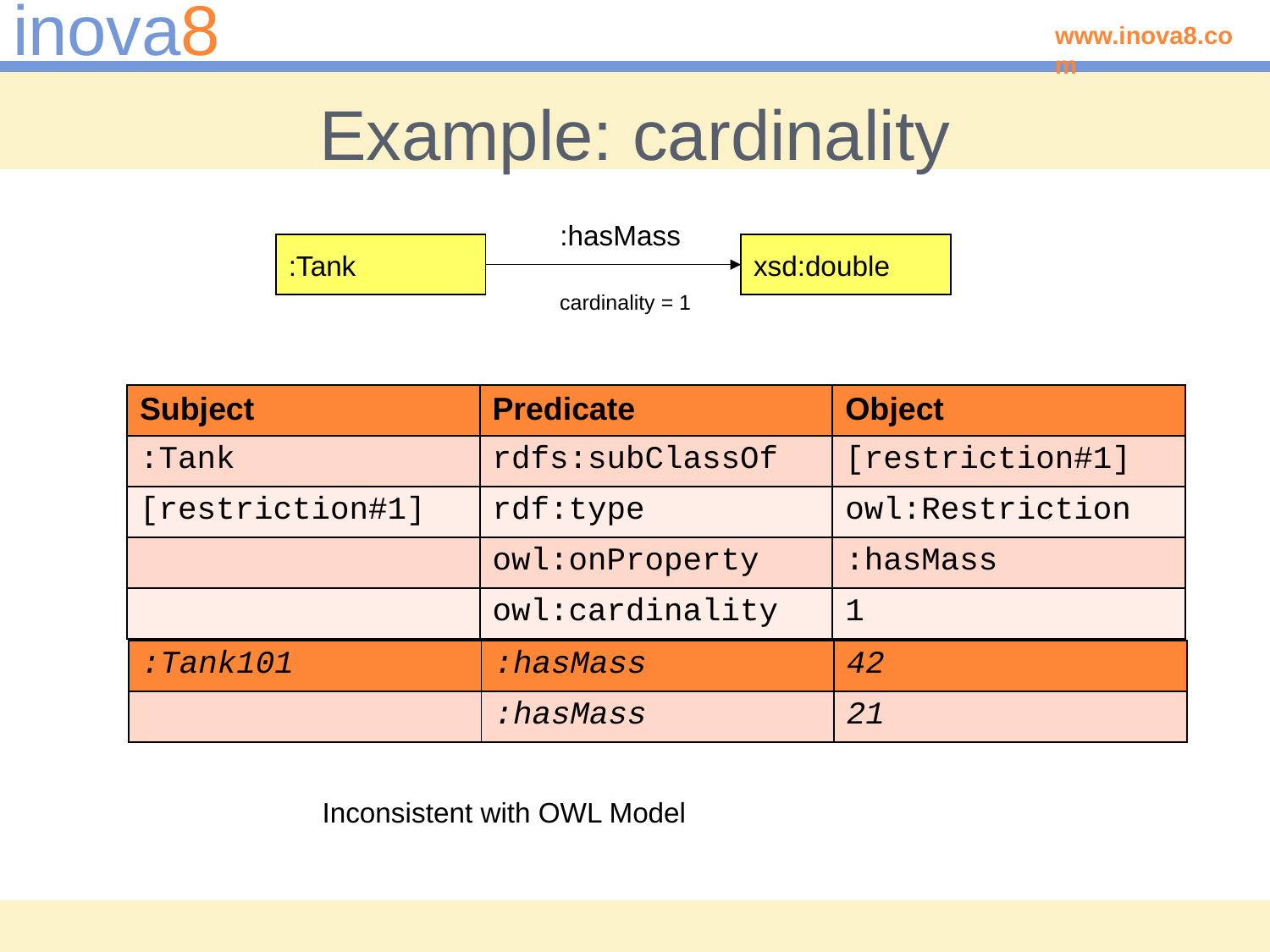

# Example: cardinality
:hasMass
:Tank
xsd:double
cardinality = 1
| Subject | Predicate | Object |
| --- | --- | --- |
| :Tank | rdfs:subClassOf | [restriction#1] |
| [restriction#1] | rdf:type | owl:Restriction |
|  | owl:onProperty | :hasMass |
|  | owl:cardinality | 1 |
| :Tank101 | :hasMass | 42 |
| --- | --- | --- |
|  | :hasMass | 21 |
Inconsistent with OWL Model